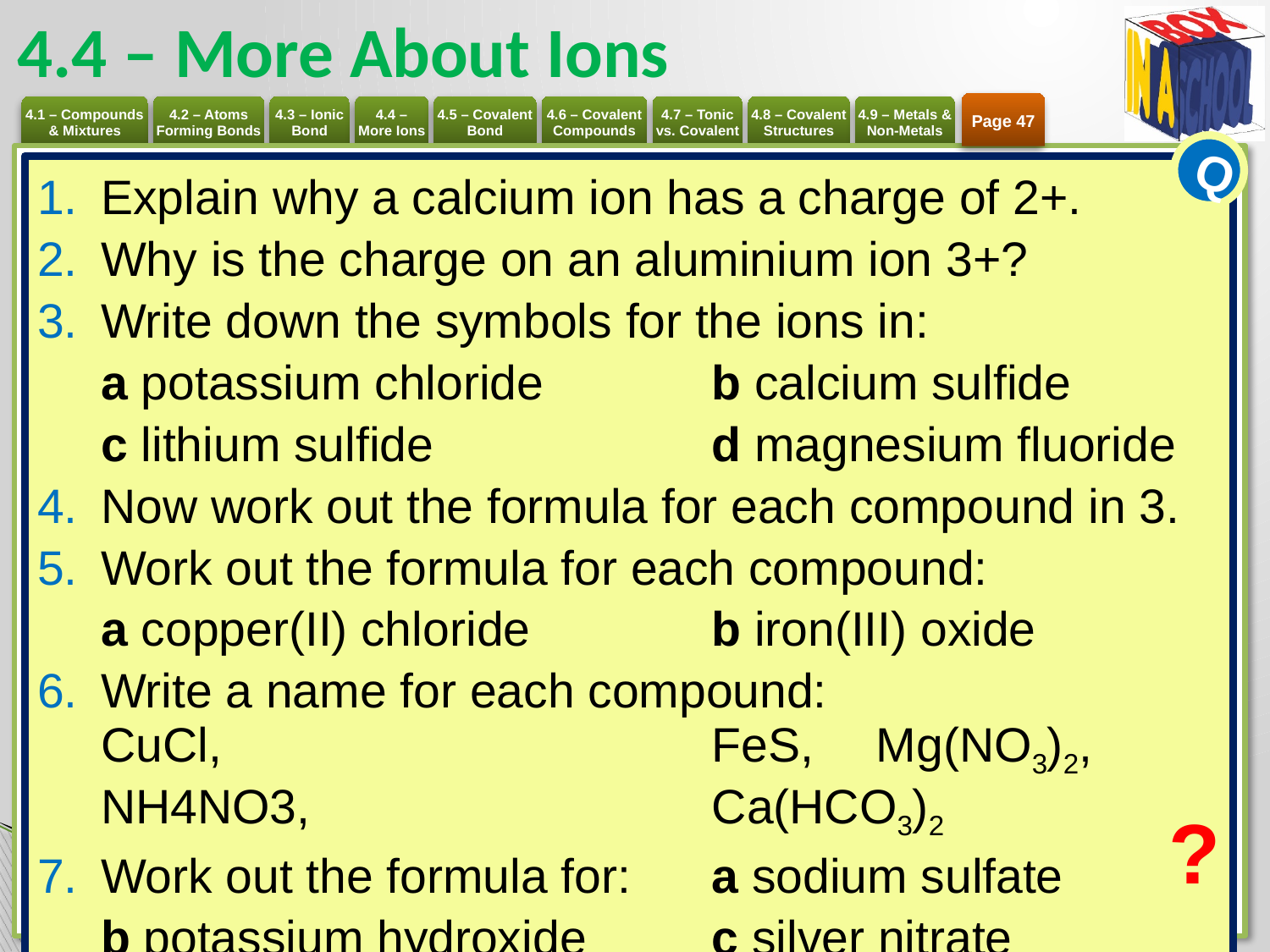

# 4.4 – More About Ions
Page 47
Q
Explain why a calcium ion has a charge of 2+.
Why is the charge on an aluminium ion 3+?
Write down the symbols for the ions in:
a potassium chloride 	b calcium sulfide
c lithium sulfide 	d magnesium fluoride
Now work out the formula for each compound in 3.
Work out the formula for each compound:
a copper(II) chloride 	b iron(III) oxide
Write a name for each compound:
CuCl, 	FeS, 	 Mg(NO3)2, 	NH4NO3, 	Ca(HCO3)2
Work out the formula for: 	a sodium sulfate
b potassium hydroxide 	c silver nitrate
?